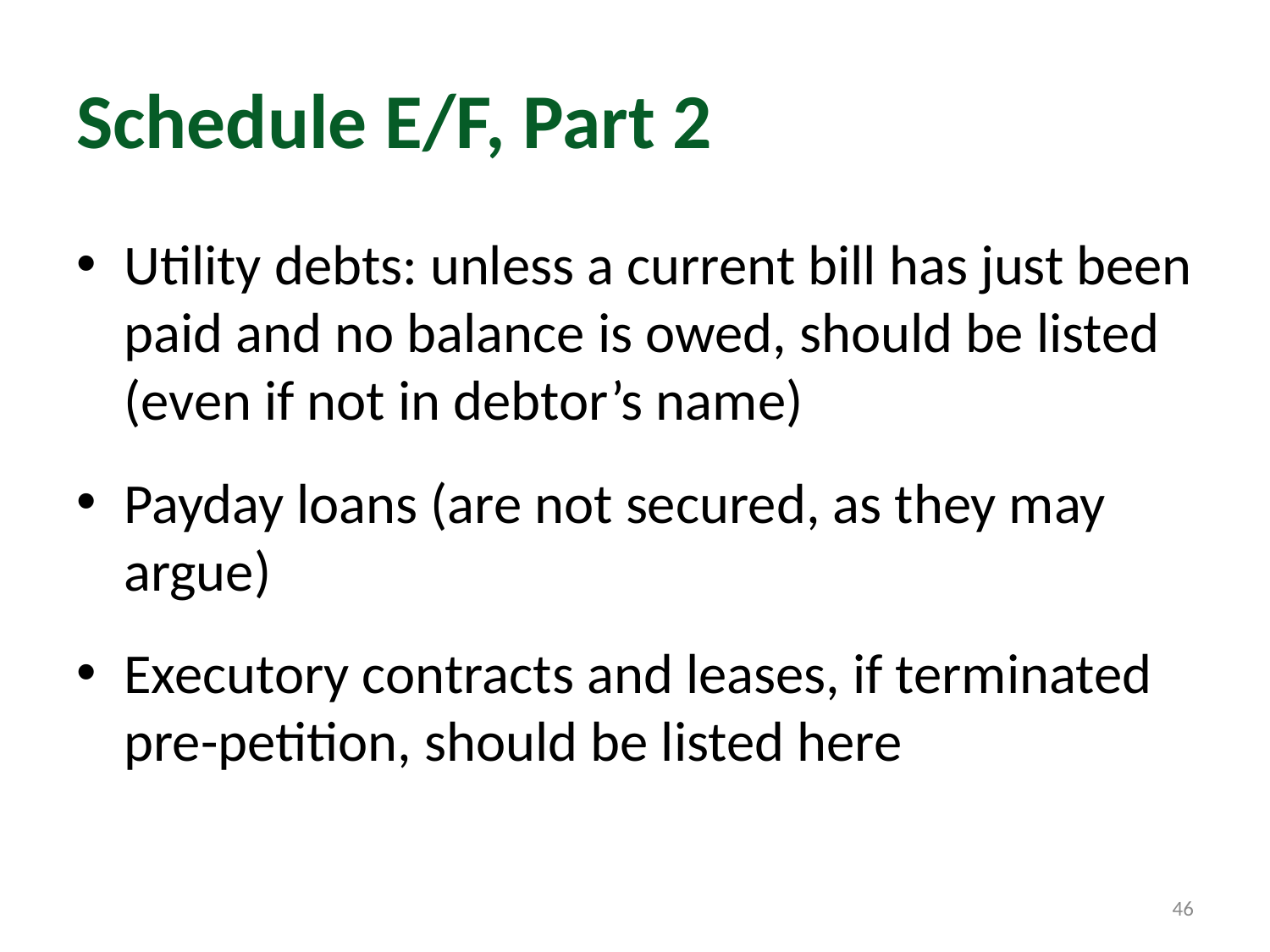

# Schedule E/F, Part 2
Utility debts: unless a current bill has just been paid and no balance is owed, should be listed (even if not in debtor’s name)
Payday loans (are not secured, as they may argue)
Executory contracts and leases, if terminated pre-petition, should be listed here

46